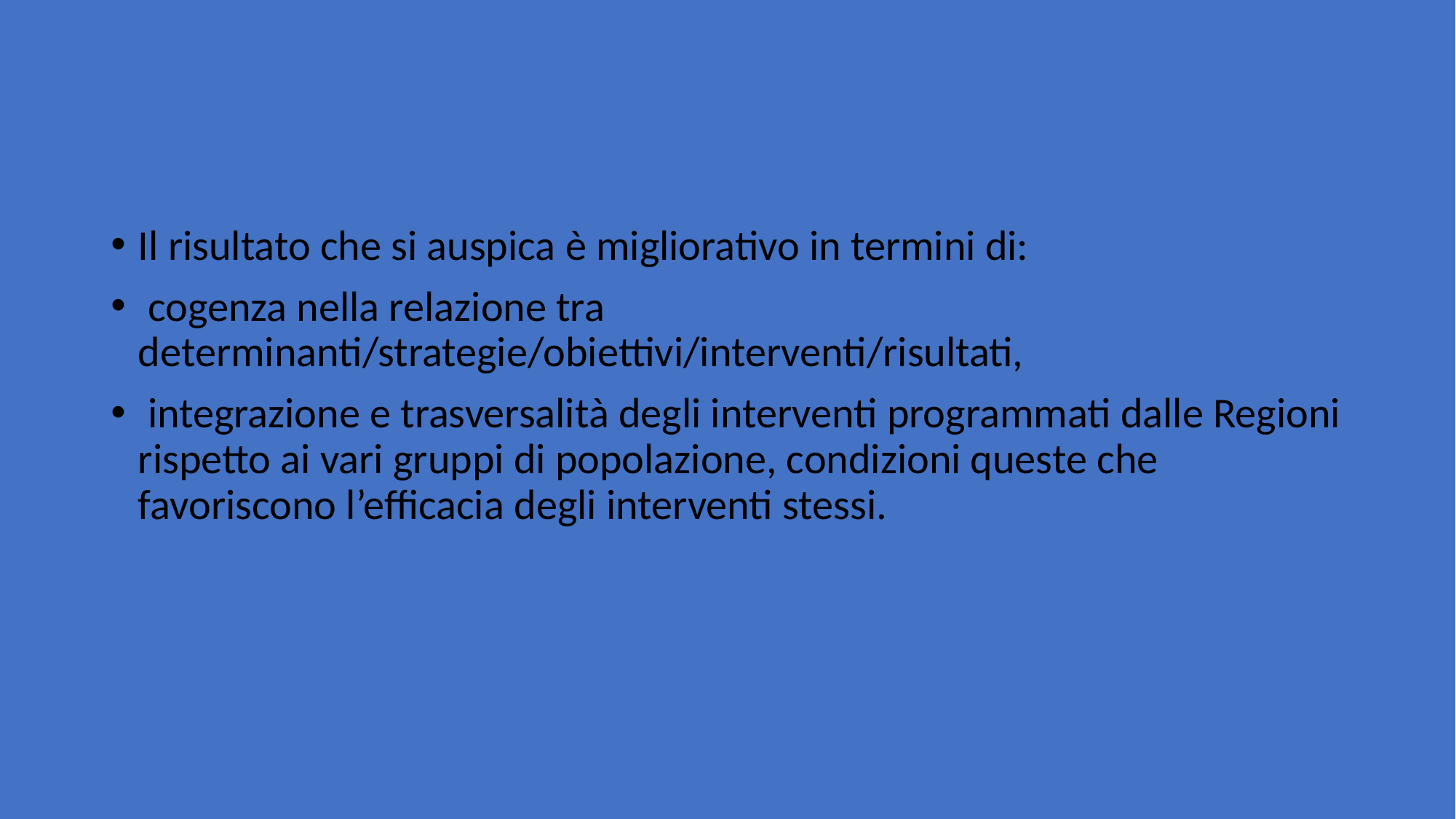

#
Il risultato che si auspica è migliorativo in termini di:
 cogenza nella relazione tra determinanti/strategie/obiettivi/interventi/risultati,
 integrazione e trasversalità degli interventi programmati dalle Regioni rispetto ai vari gruppi di popolazione, condizioni queste che favoriscono l’efficacia degli interventi stessi.